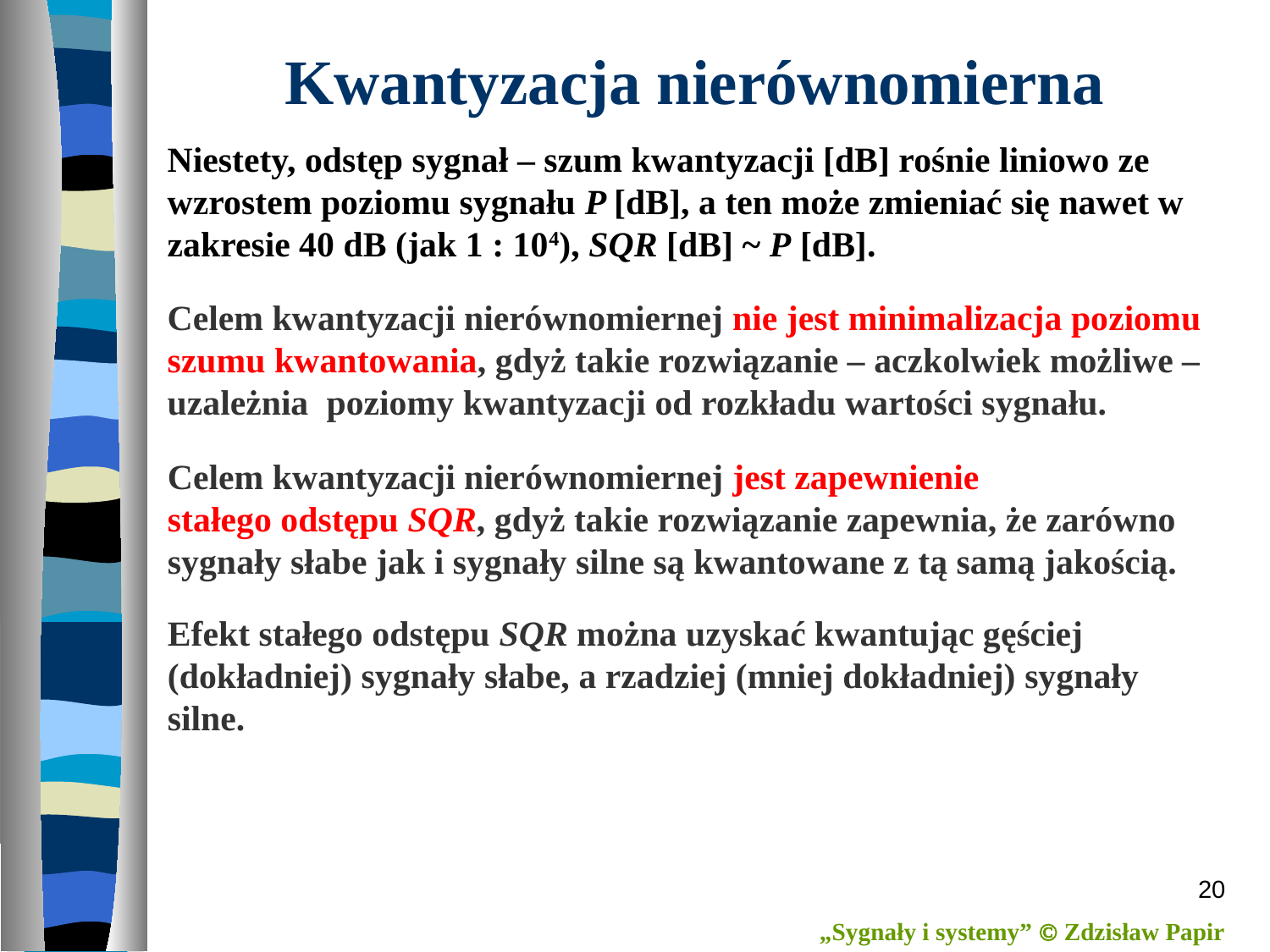

# Kwantyzacja nierównomierna
Niestety, odstęp sygnał – szum kwantyzacji [dB] rośnie liniowo ze wzrostem poziomu sygnału P [dB], a ten może zmieniać się nawet w zakresie 40 dB (jak 1 : 104), SQR [dB] ~ P [dB].
Celem kwantyzacji nierównomiernej nie jest minimalizacja poziomu szumu kwantowania, gdyż takie rozwiązanie – aczkolwiek możliwe – uzależnia  poziomy kwantyzacji od rozkładu wartości sygnału.
Celem kwantyzacji nierównomiernej jest zapewnienie
stałego odstępu SQR, gdyż takie rozwiązanie zapewnia, że zarówno sygnały słabe jak i sygnały silne są kwantowane z tą samą jakością.
Efekt stałego odstępu SQR można uzyskać kwantując gęściej (dokładniej) sygnały słabe, a rzadziej (mniej dokładniej) sygnały silne.
20
„Sygnały i systemy” © Zdzisław Papir